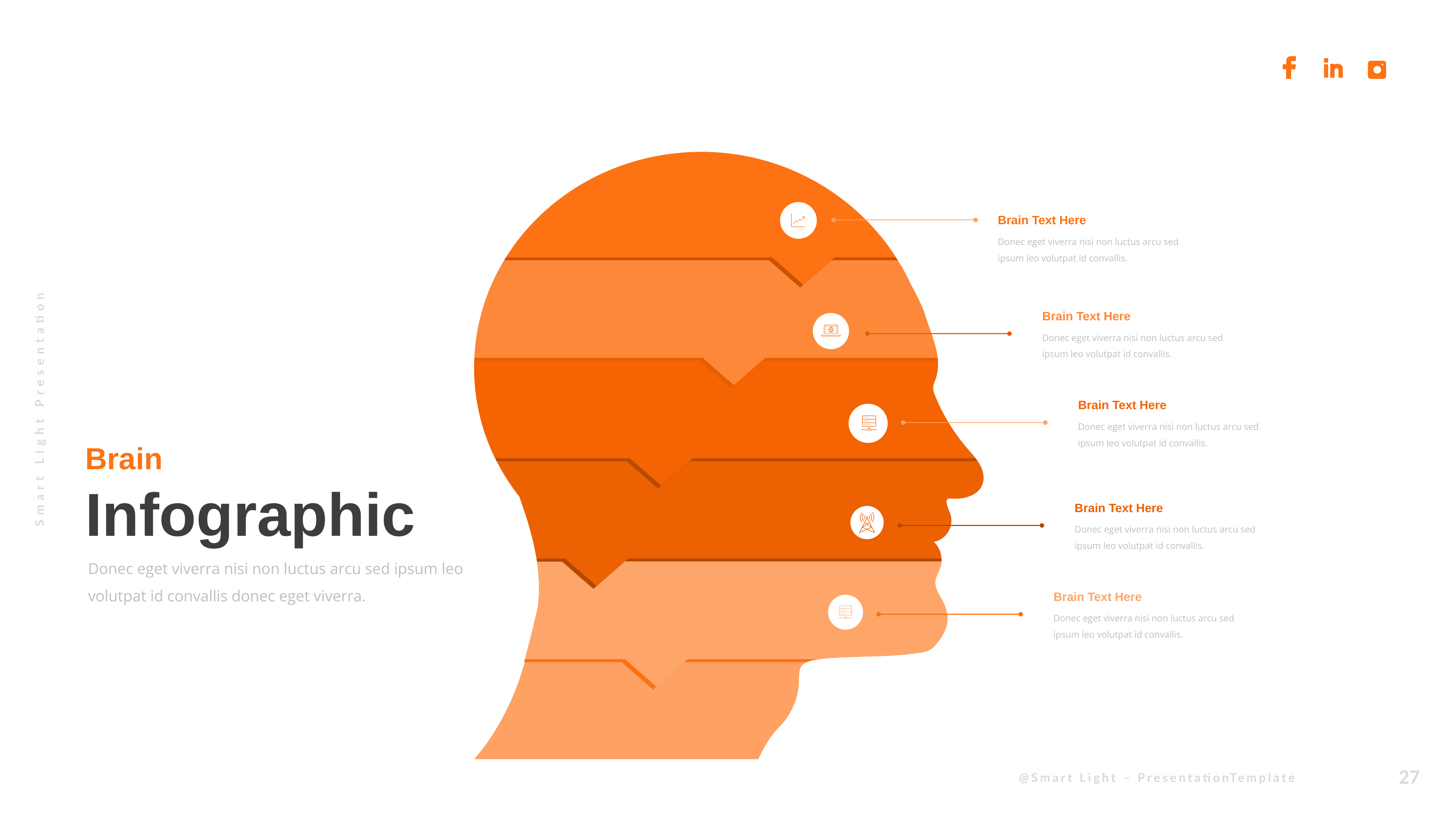

Brain Text Here
Donec eget viverra nisi non luctus arcu sed ipsum leo volutpat id convallis.

Brain Text Here

Donec eget viverra nisi non luctus arcu sed ipsum leo volutpat id convallis.

Brain Text Here

Donec eget viverra nisi non luctus arcu sed ipsum leo volutpat id convallis.
Brain
Infographic

Brain Text Here

Donec eget viverra nisi non luctus arcu sed ipsum leo volutpat id convallis.

Donec eget viverra nisi non luctus arcu sed ipsum leo volutpat id convallis donec eget viverra.

Brain Text Here

Donec eget viverra nisi non luctus arcu sed ipsum leo volutpat id convallis.